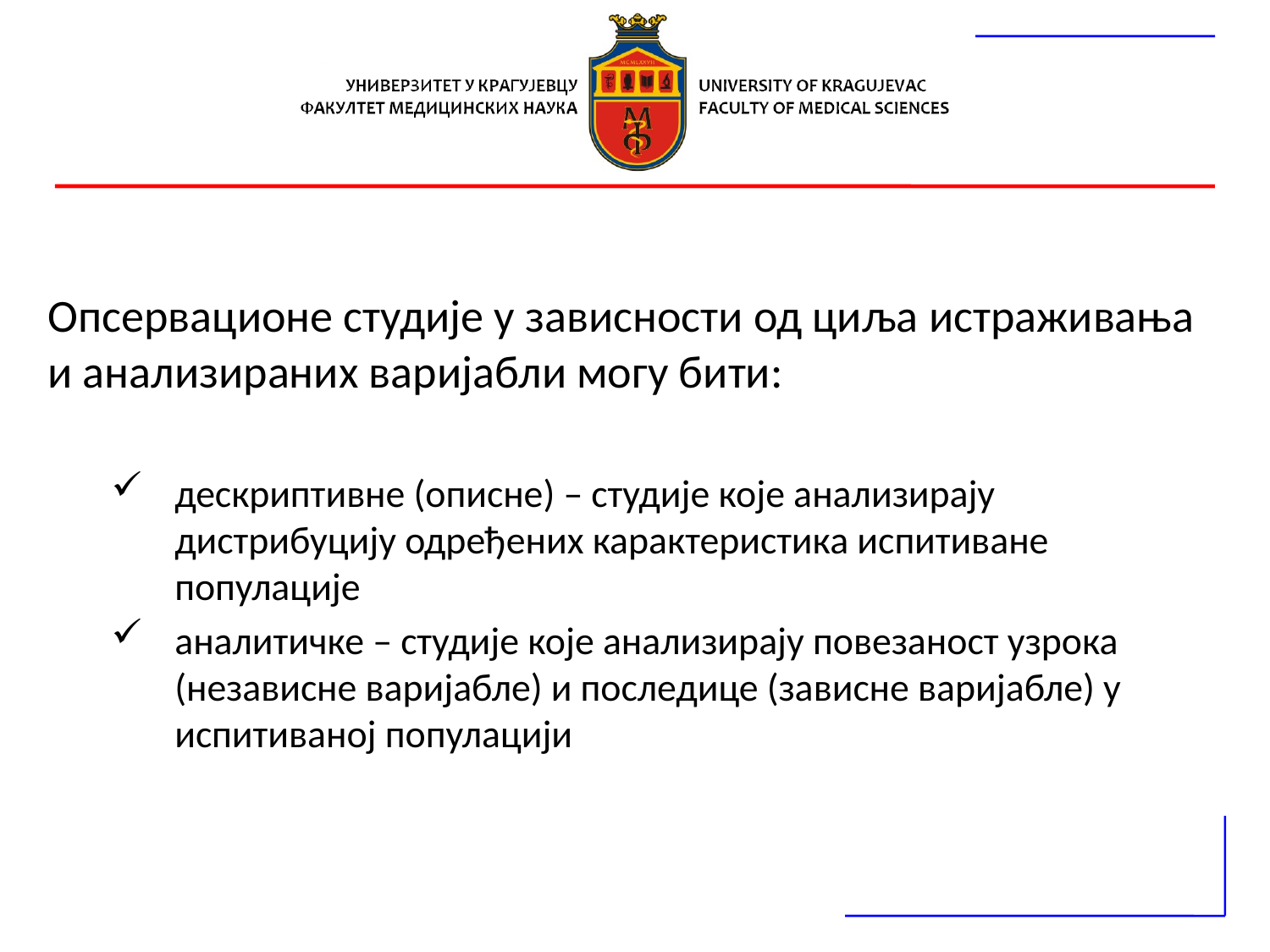

#

Опсервационе студије у зависности од циља истраживања и анализираних варијабли могу бити:

дескриптивне (описне) – студије које анализирају дистрибуцију одређених карактеристика испитиване популације
аналитичке – студије које анализирају повезаност узрока (независне варијабле) и последице (зависне варијабле) у испитиваној популацији